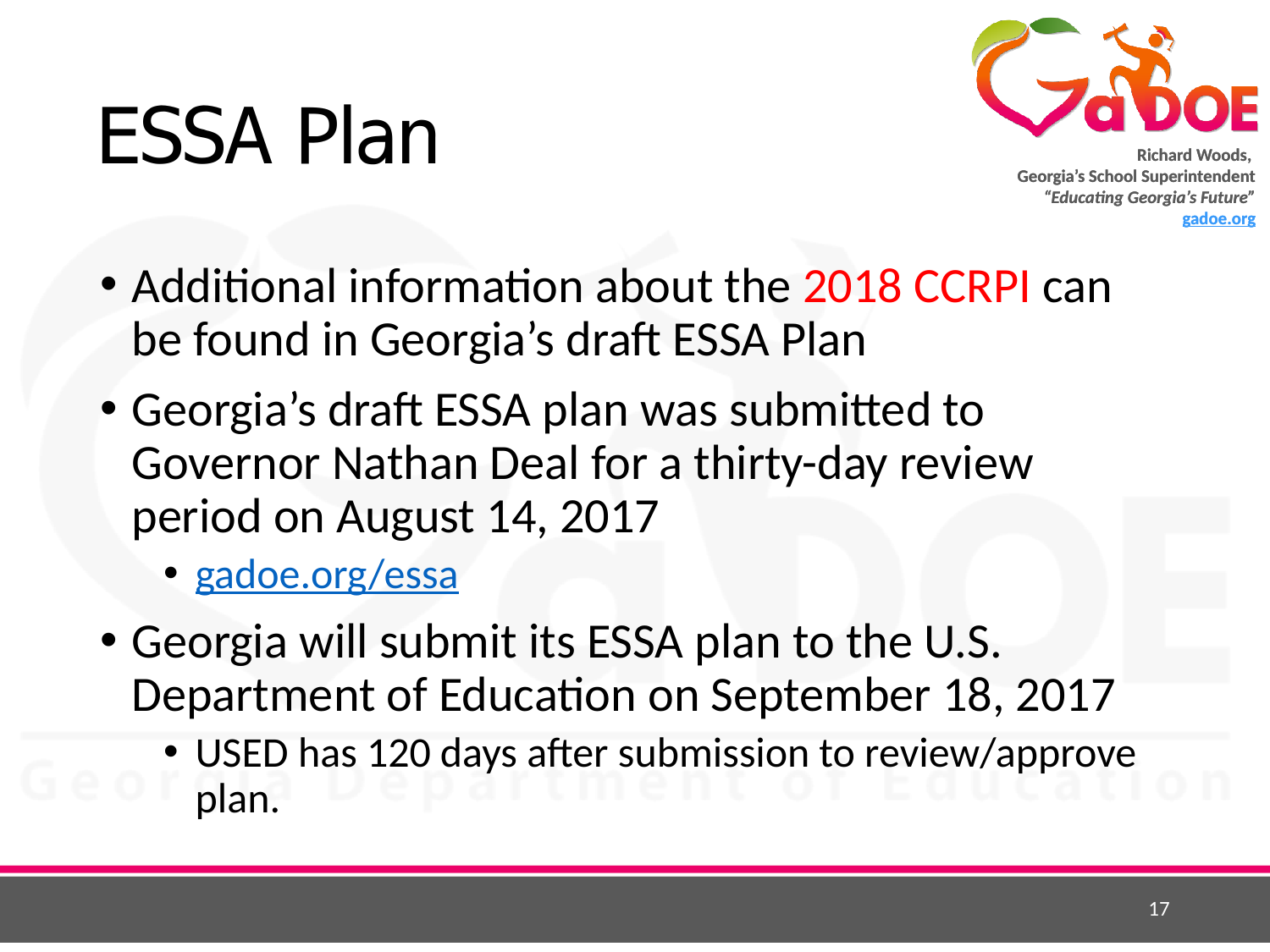

# ESSA Plan
Additional information about the 2018 CCRPI can be found in Georgia’s draft ESSA Plan
Georgia’s draft ESSA plan was submitted to Governor Nathan Deal for a thirty-day review period on August 14, 2017
gadoe.org/essa
Georgia will submit its ESSA plan to the U.S. Department of Education on September 18, 2017
USED has 120 days after submission to review/approve plan.
17